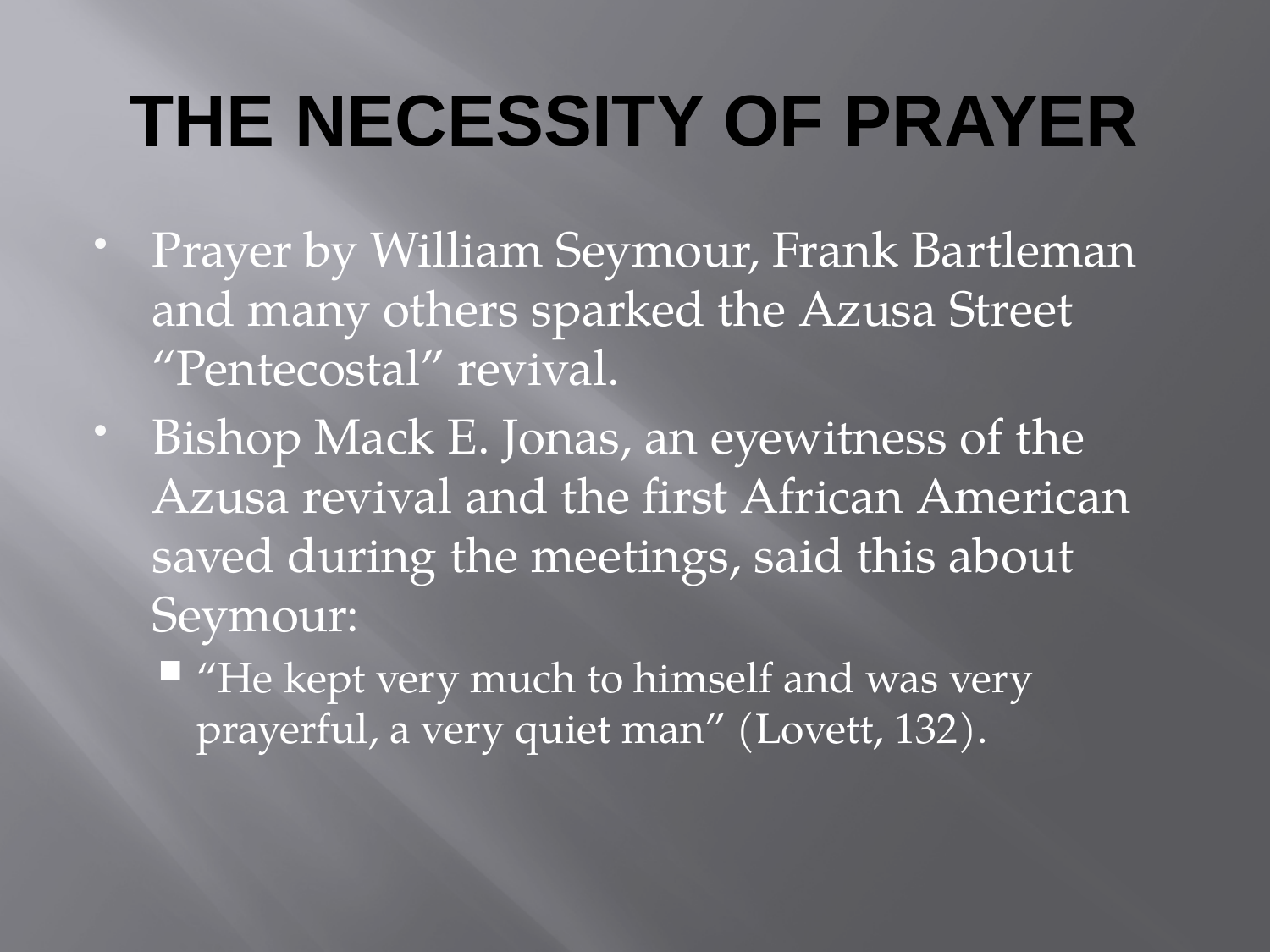

# The Necessity of Prayer
Prayer by William Seymour, Frank Bartleman and many others sparked the Azusa Street “Pentecostal” revival.
Bishop Mack E. Jonas, an eyewitness of the Azusa revival and the first African American saved during the meetings, said this about Seymour:
“He kept very much to himself and was very prayerful, a very quiet man” (Lovett, 132).